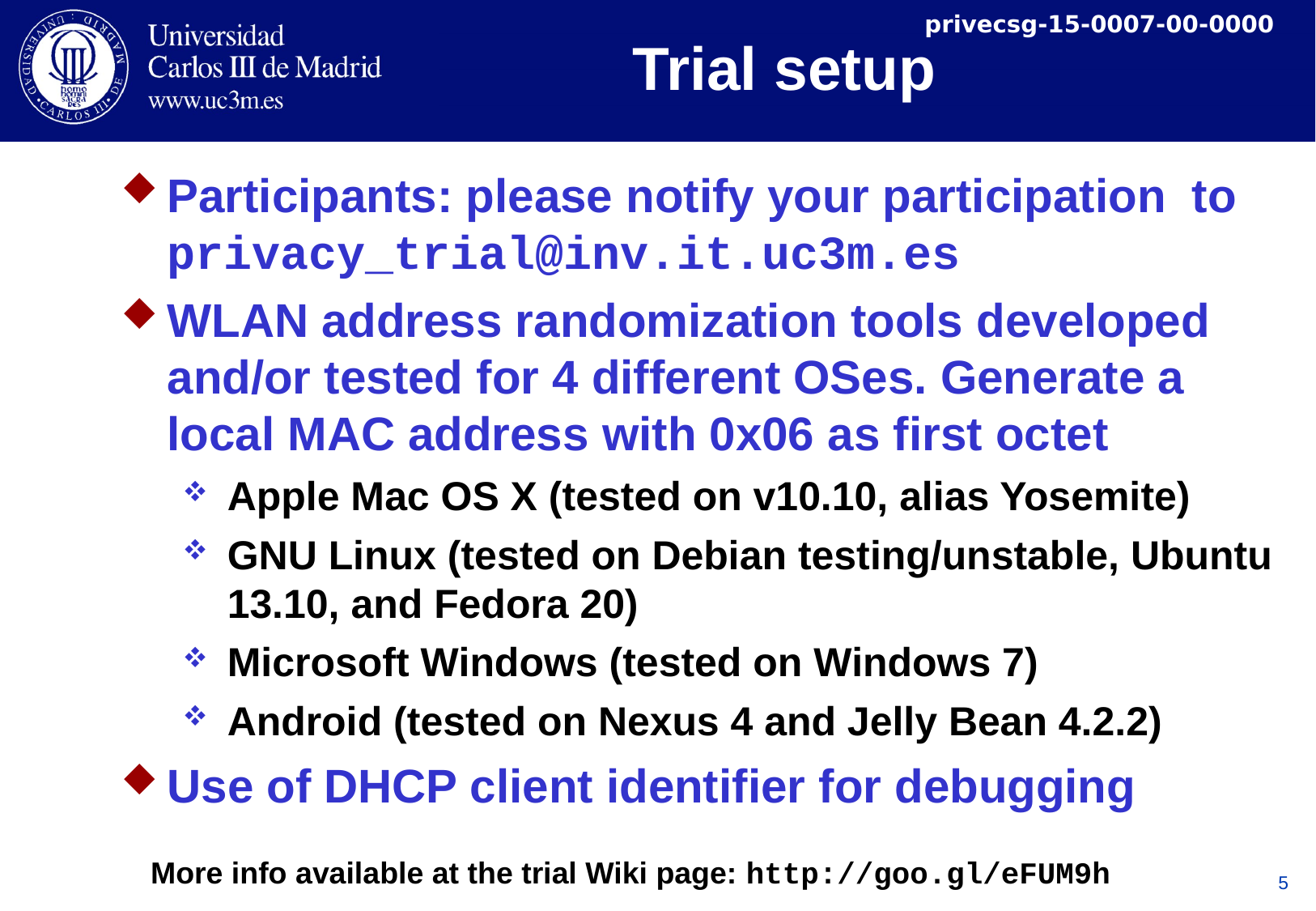

# Trial setup
Participants: please notify your participation  to privacy_trial@inv.it.uc3m.es
WLAN address randomization tools developed and/or tested for 4 different OSes. Generate a local MAC address with 0x06 as first octet
Apple Mac OS X (tested on v10.10, alias Yosemite)
GNU Linux (tested on Debian testing/unstable, Ubuntu 13.10, and Fedora 20)
Microsoft Windows (tested on Windows 7)
Android (tested on Nexus 4 and Jelly Bean 4.2.2)
Use of DHCP client identifier for debugging
More info available at the trial Wiki page: http://goo.gl/eFUM9h